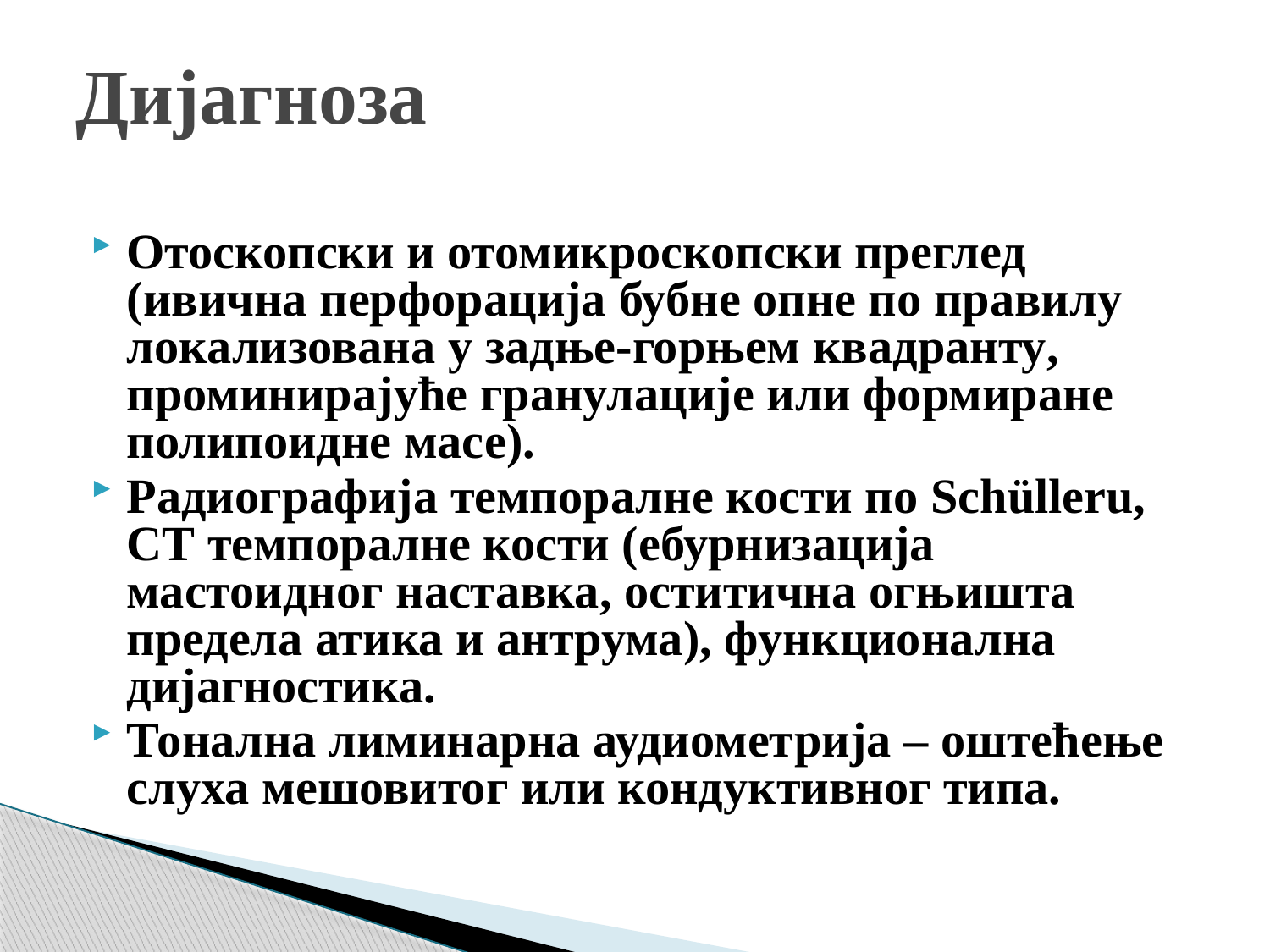

# Дијагноза

Отоскопски и отомикроскопски преглед (ивична перфорација бубне опне по правилу локализована у задње-горњем квадранту, проминирајуће гранулације или формиране полипоидне масе).
Радиографија темпоралне кости по Schülleru, CT темпоралне кости (ебурнизација мастоидног наставка, оститична огњишта предела атика и антрума), функционална дијагностика.
Тонална лиминарна аудиометрија – оштећење слуха мешовитог или кондуктивног типа.